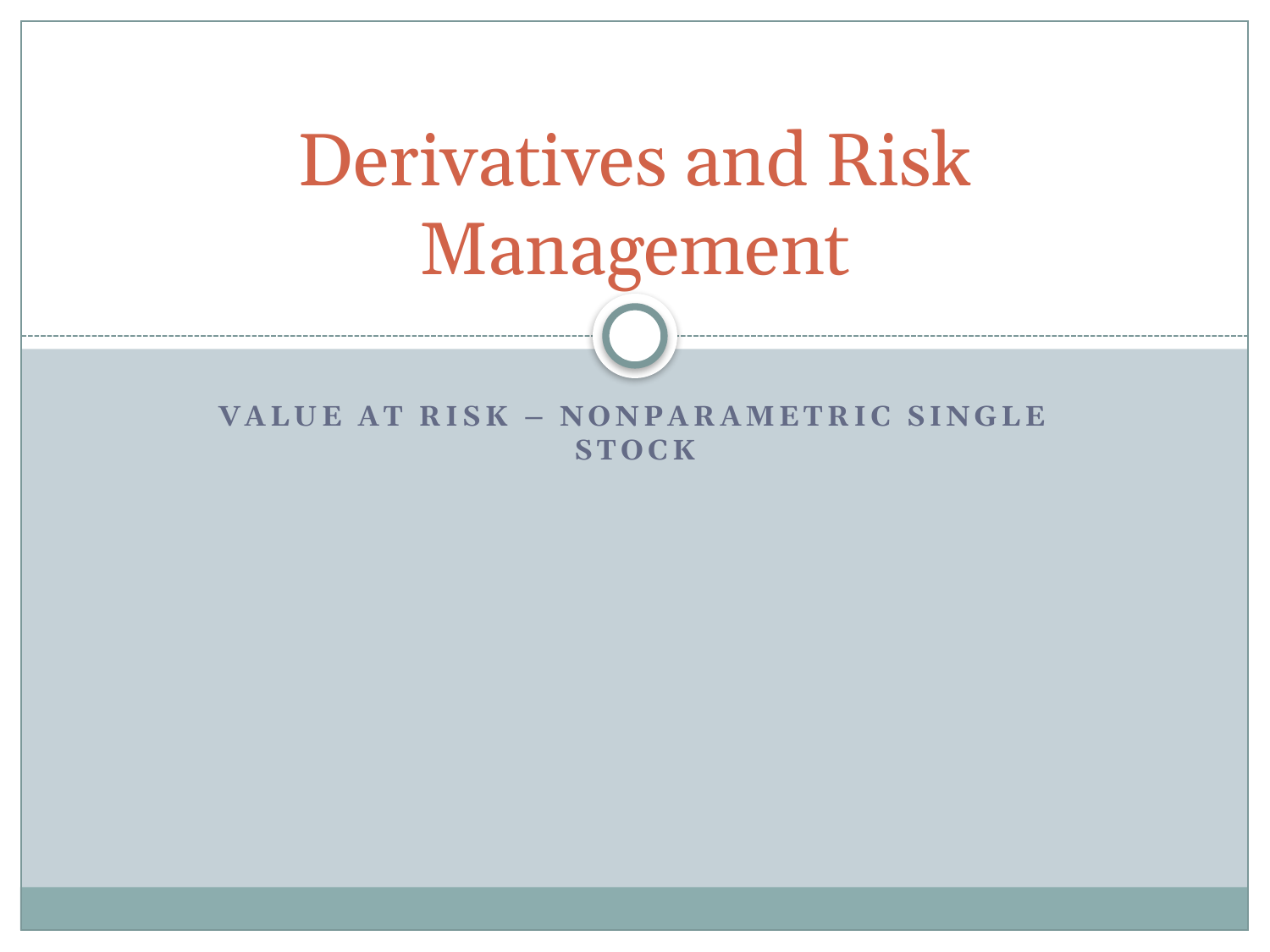

# Derivatives and Risk Management
Value at Risk – Nonparametric single stock